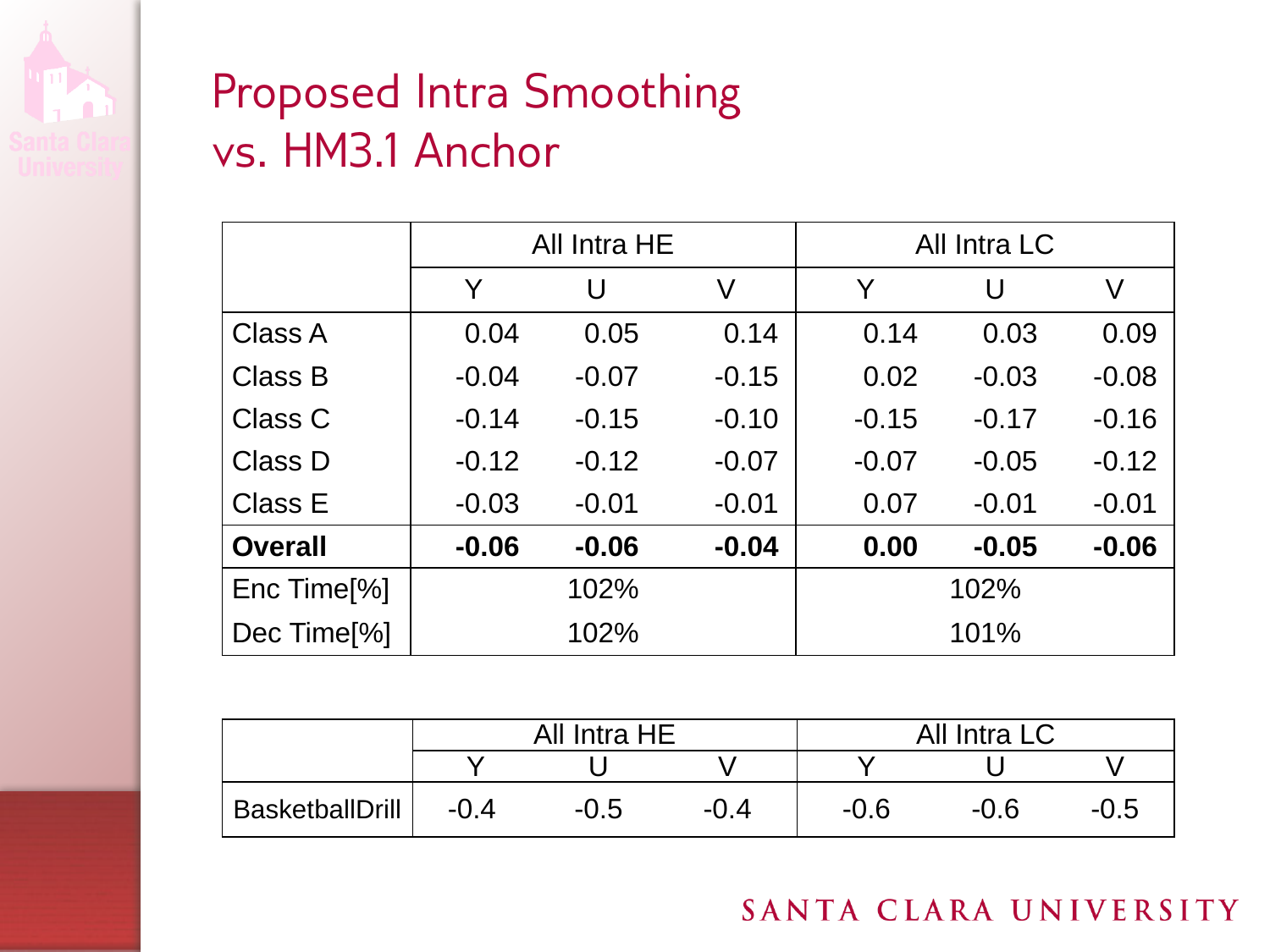

# Proposed Intra Smoothing vs. HM3.1 Anchor
|  | All Intra HE |  |  | All Intra LC |  |  |
| --- | --- | --- | --- | --- | --- | --- |
|  | Y | U | V | Y | U | V |
| Class A | 0.04 | 0.05 | 0.14 | 0.14 | 0.03 | 0.09 |
| Class B | -0.04 | -0.07 | -0.15 | 0.02 | -0.03 | -0.08 |
| Class C | -0.14 | -0.15 | -0.10 | -0.15 | -0.17 | -0.16 |
| Class D | -0.12 | -0.12 | -0.07 | -0.07 | -0.05 | -0.12 |
| Class E | -0.03 | -0.01 | -0.01 | 0.07 | -0.01 | -0.01 |
| Overall | -0.06 | -0.06 | -0.04 | 0.00 | -0.05 | -0.06 |
| Enc Time[%] | 102% |  |  | 102% |  |  |
| Dec Time[%] | 102% |  |  | 101% |  |  |
|  | All Intra HE |  |  | All Intra LC |  |  |
| --- | --- | --- | --- | --- | --- | --- |
|  | Y | U | V | Y | U | V |
| BasketballDrill | -0.4 | -0.5 | -0.4 | -0.6 | -0.6 | -0.5 |